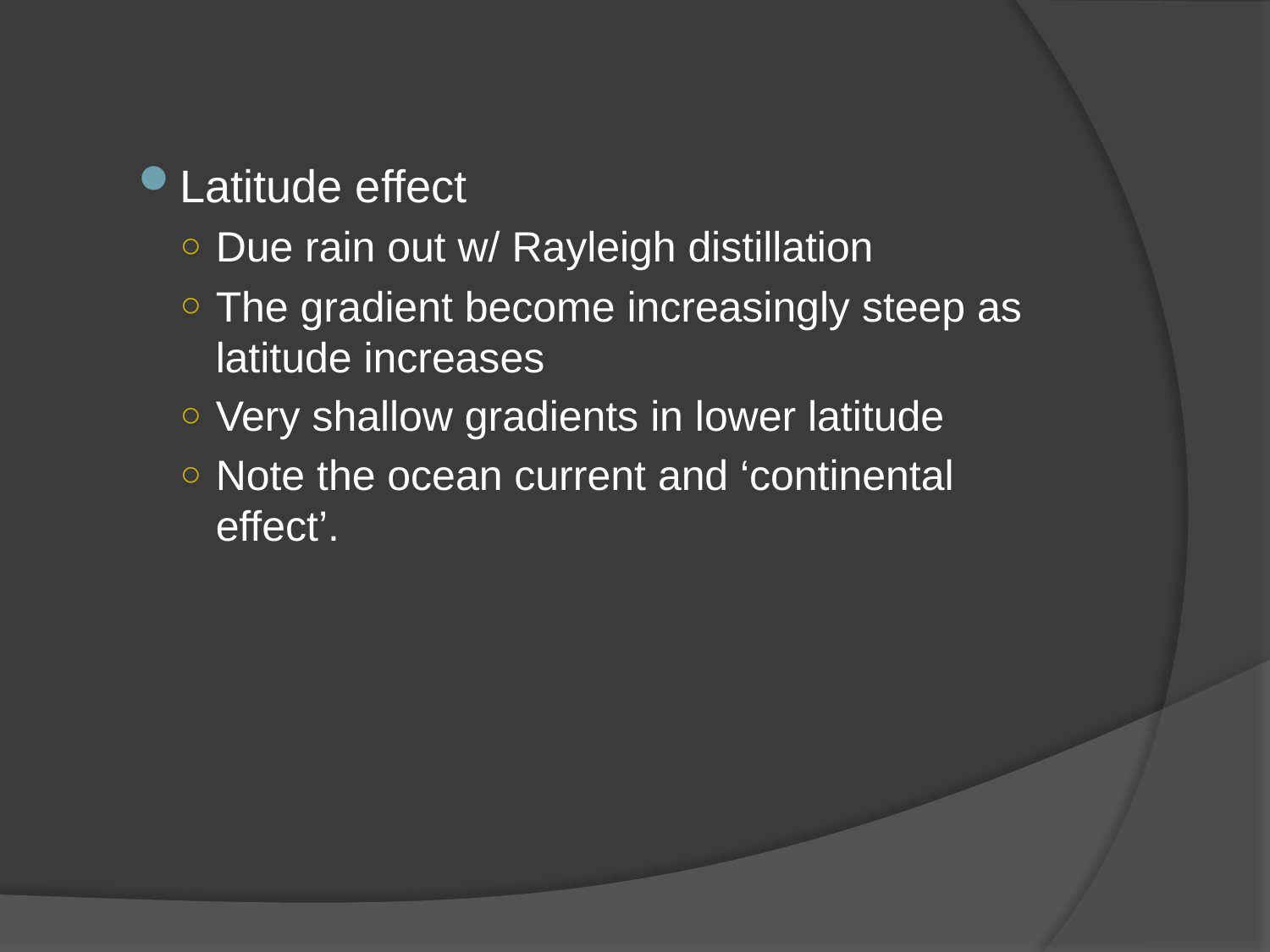

Latitude effect
Due rain out w/ Rayleigh distillation
The gradient become increasingly steep as latitude increases
Very shallow gradients in lower latitude
Note the ocean current and ‘continental effect’.